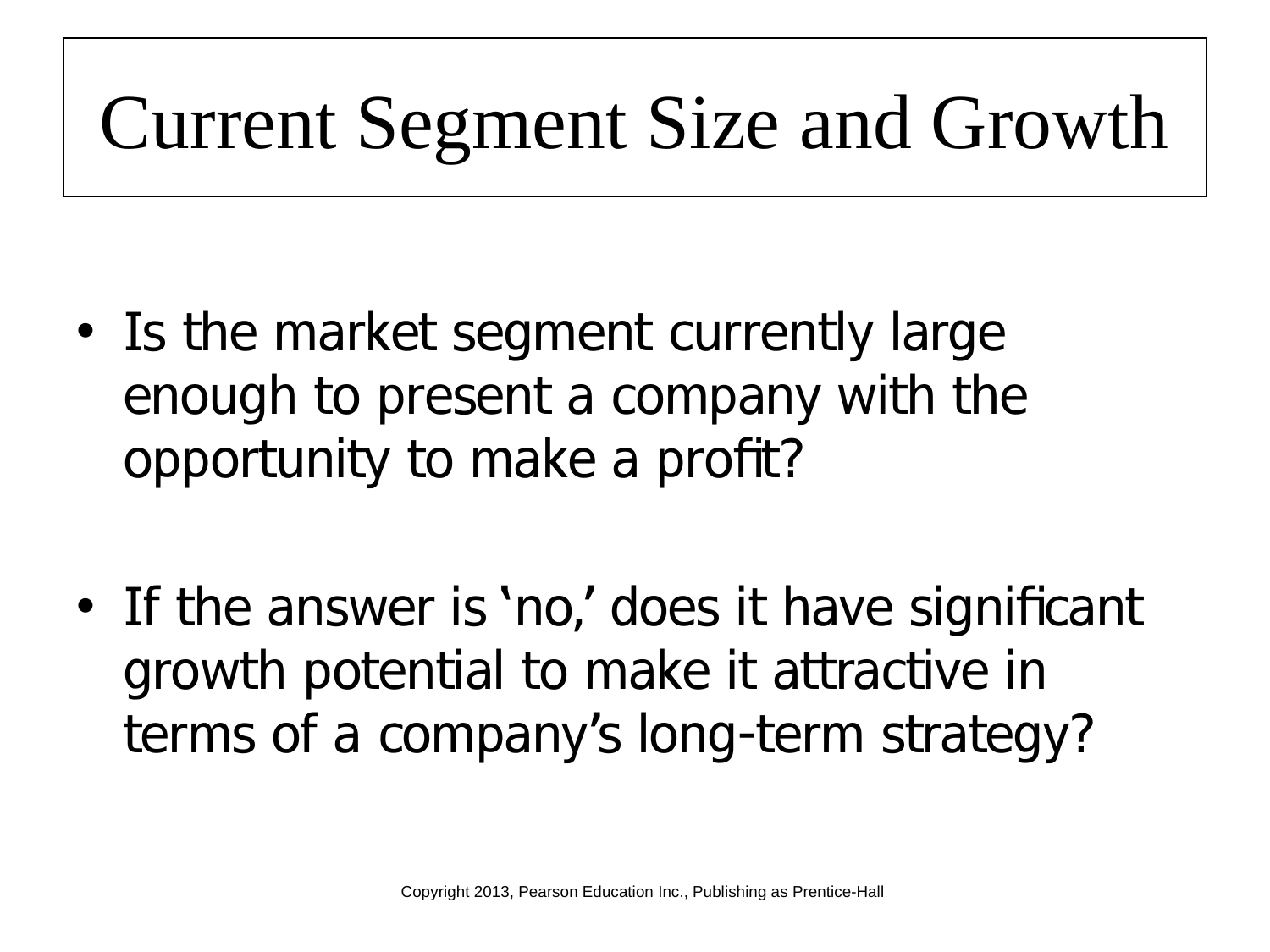

# Current Segment Size and Growth

Is the market segment currently large enough to present a company with the opportunity to make a profit?

If the answer is ‘no,’ does it have significant growth potential to make it attractive in terms of a company’s long-term strategy?

Copyright 2013, Pearson Education Inc., Publishing as Prentice-Hall